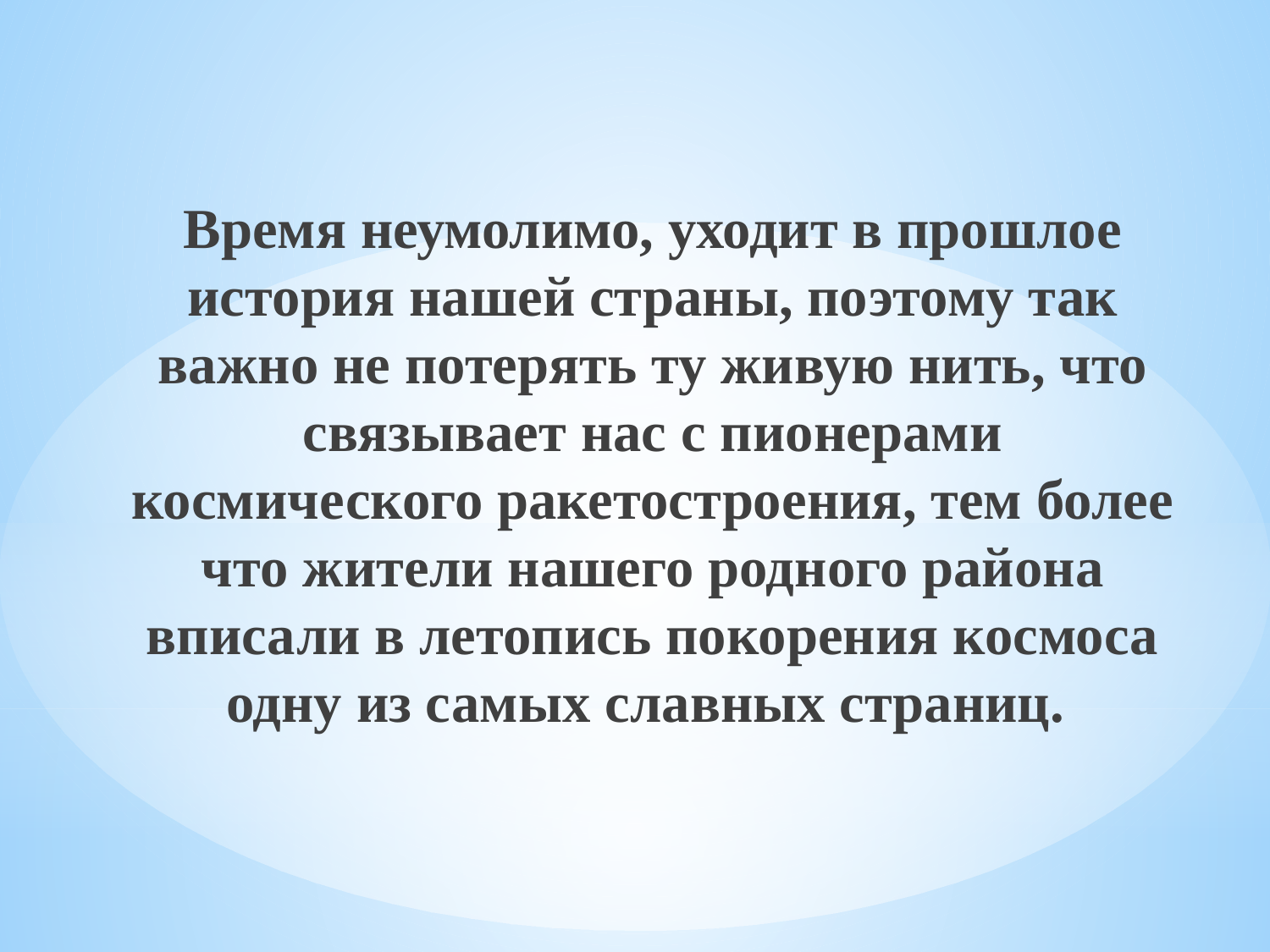

Время неумолимо, уходит в прошлое история нашей страны, поэтому так важно не потерять ту живую нить, что связывает нас с пионерами космического ракетостроения, тем более что жители нашего родного района вписали в летопись покорения космоса одну из самых славных страниц.